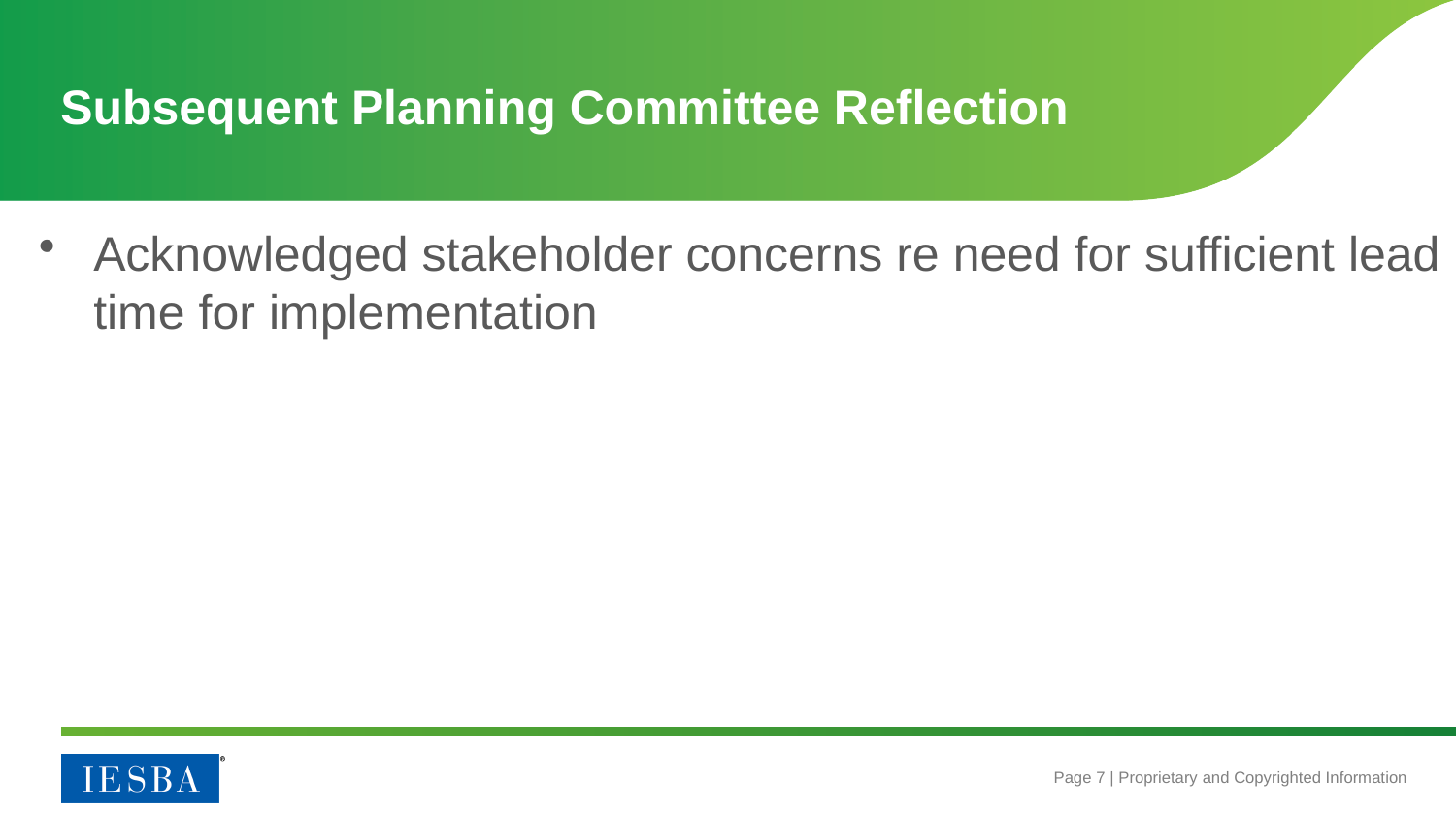

# Subsequent Planning Committee Reflection
Acknowledged stakeholder concerns re need for sufficient lead time for implementation